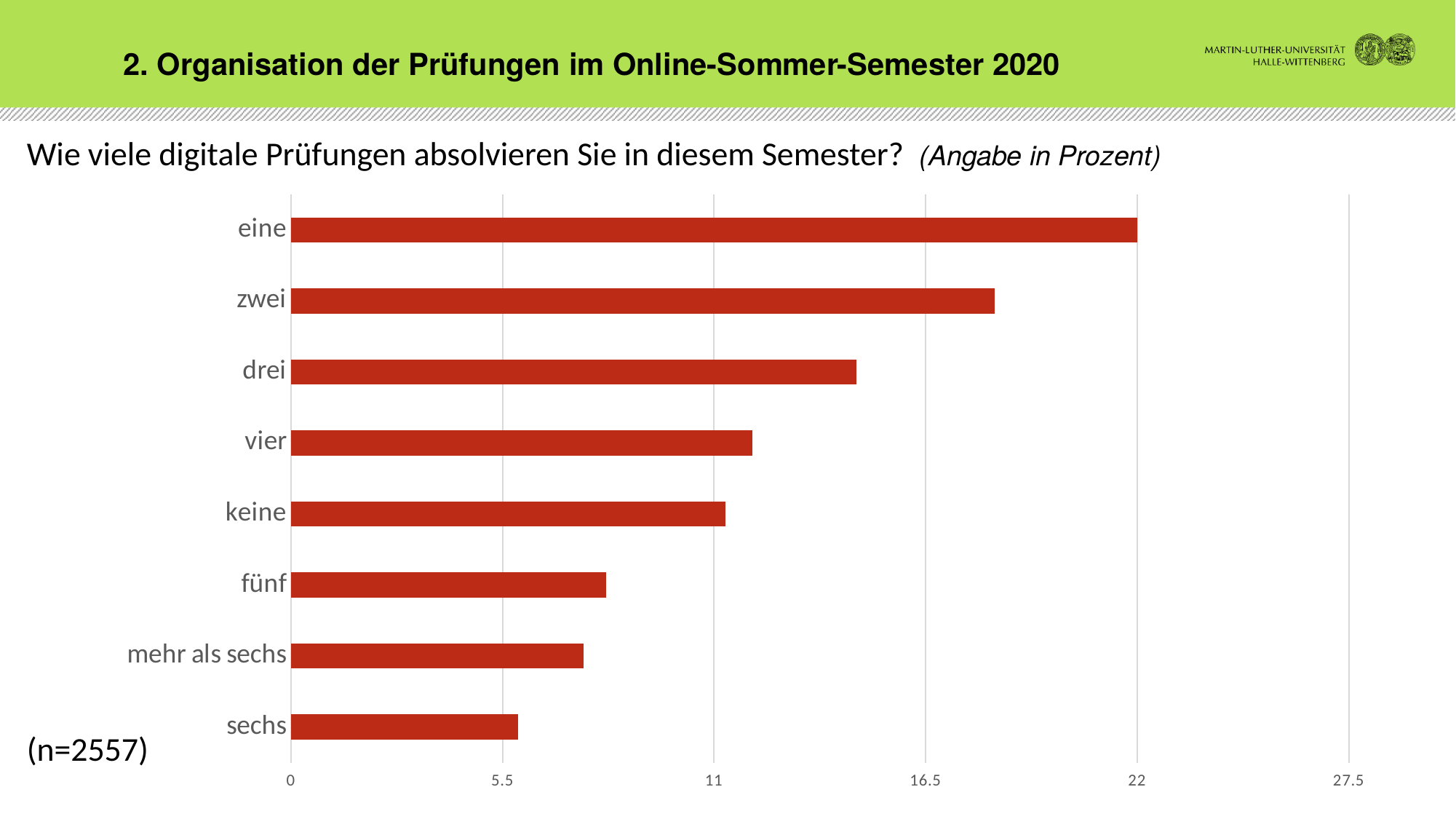

2. Organisation der Prüfungen im Online-Sommer-Semester 2020
# Wie viele digitale Prüfungen absolvieren Sie in diesem Semester?  (Angabe in Prozent) (n=2557)

### Chart

| Category | Datenreihe 1 |
|---|---|
| eine | 22.0 |
| zwei | 18.3 |
| drei | 14.7 |
| vier | 12.0 |
| keine | 11.3 |
| fünf | 8.2 |
| mehr als sechs | 7.6 |
| sechs | 5.9 |